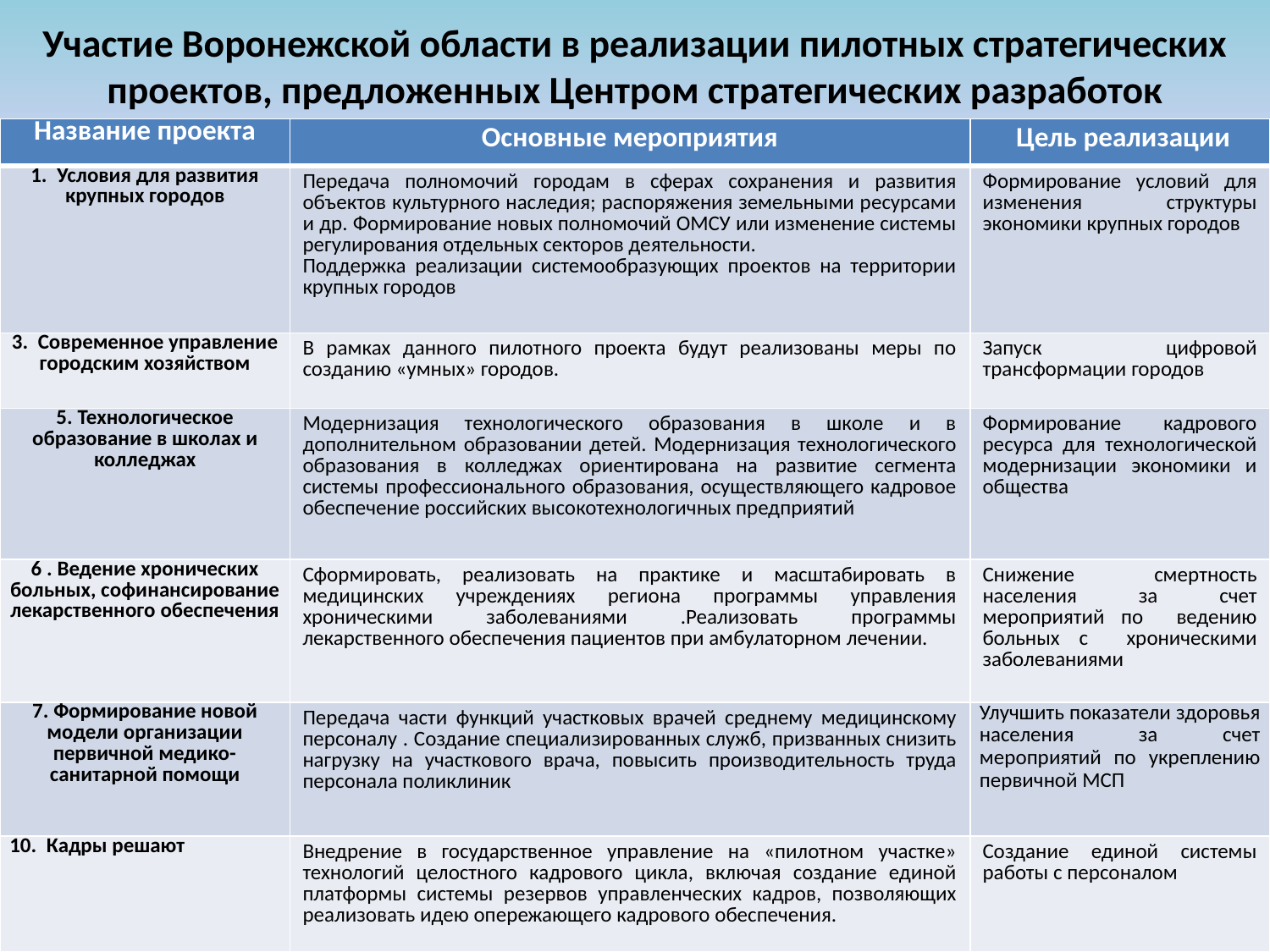

# Участие Воронежской области в реализации пилотных стратегических проектов, предложенных Центром стратегических разработок
| Название проекта | Основные мероприятия | Цель реализации |
| --- | --- | --- |
| 1. Условия для развития крупных городов | Передача полномочий городам в сферах сохранения и развития объектов культурного наследия; распоряжения земельными ресурсами и др. Формирование новых полномочий ОМСУ или изменение системы регулирования отдельных секторов деятельности. Поддержка реализации системообразующих проектов на территории крупных городов | Формирование условий для изменения структуры экономики крупных городов |
| 3. Современное управление городским хозяйством | В рамках данного пилотного проекта будут реализованы меры по созданию «умных» городов. | Запуск цифровой трансформации городов |
| 5. Технологическое образование в школах и колледжах | Модернизация технологического образования в школе и в дополнительном образовании детей. Модернизация технологического образования в колледжах ориентирована на развитие сегмента системы профессионального образования, осуществляющего кадровое обеспечение российских высокотехнологичных предприятий | Формирование кадрового ресурса для технологической модернизации экономики и общества |
| 6 . Ведение хронических больных, софинансирование лекарственного обеспечения | Сформировать, реализовать на практике и масштабировать в медицинских учреждениях региона программы управления хроническими заболеваниями .Реализовать программы лекарственного обеспечения пациентов при амбулаторном лечении. | Снижение смертность населения за счет мероприятий по ведению больных с хроническими заболеваниями |
| 7. Формирование новой модели организации первичной медико-санитарной помощи | Передача части функций участковых врачей среднему медицинскому персоналу . Создание специализированных служб, призванных снизить нагрузку на участкового врача, повысить производительность труда персонала поликлиник | Улучшить показатели здоровья населения за счет мероприятий по укреплению первичной МСП |
| 10. Кадры решают | Внедрение в государственное управление на «пилотном участке» технологий целостного кадрового цикла, включая создание единой платформы системы резервов управленческих кадров, позволяющих реализовать идею опережающего кадрового обеспечения. | Создание единой системы работы с персоналом |